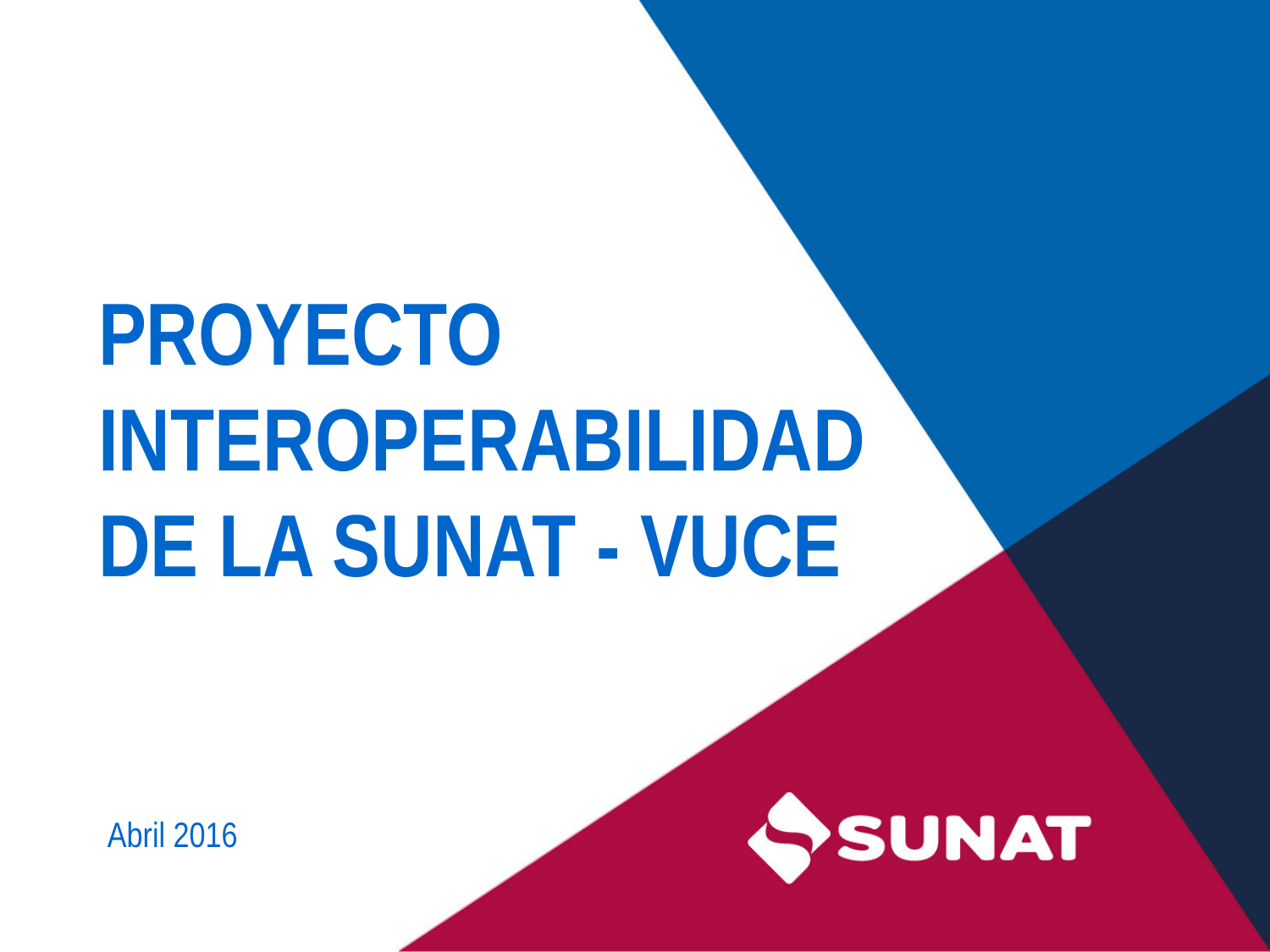

# PROYECTO INTEROPERABILIDAD DE LA SUNAT - VUCE
Abril 2016